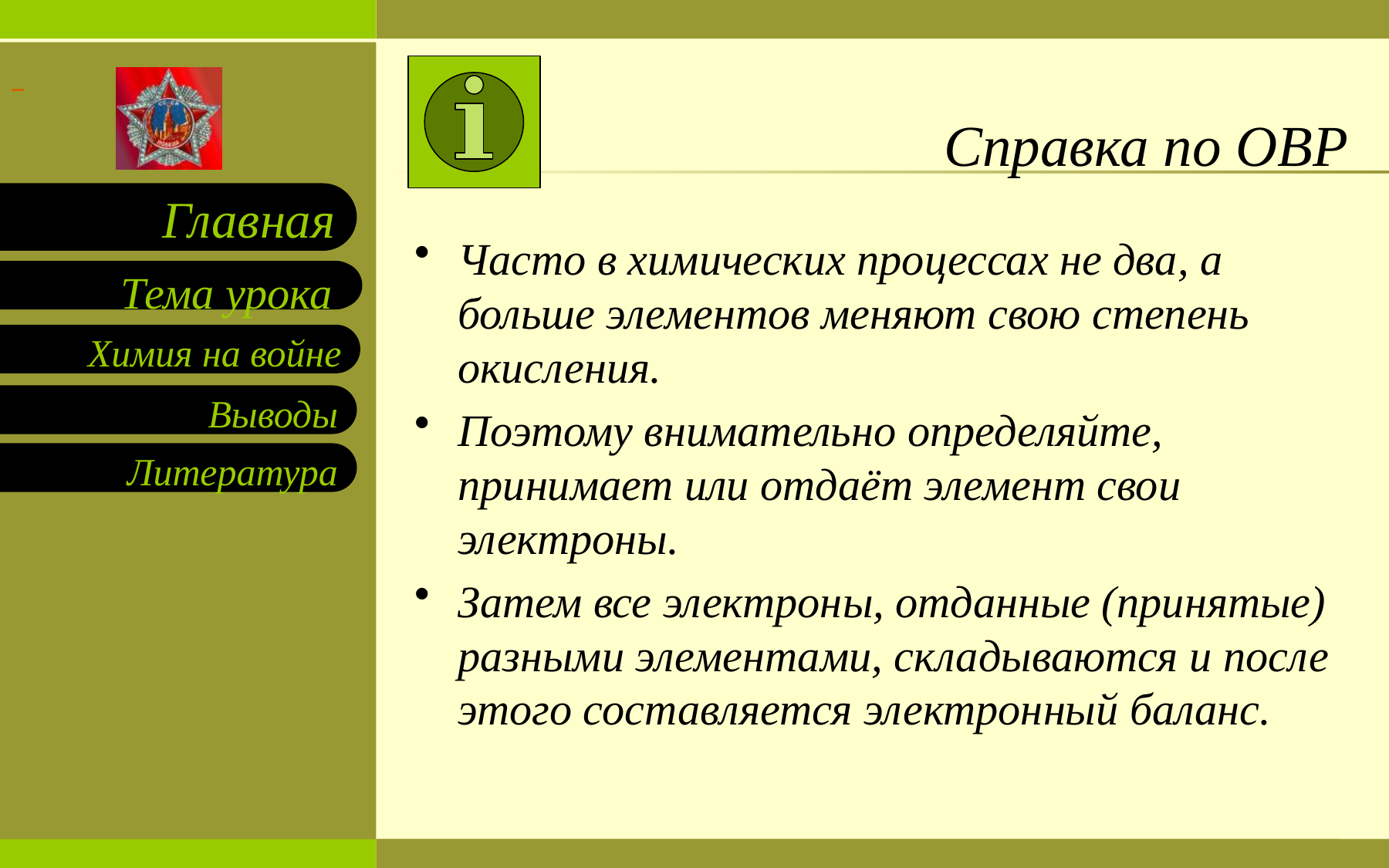

# Справка по ОВР
Часто в химических процессах не два, а больше элементов меняют свою степень окисления.
Поэтому внимательно определяйте, принимает или отдаёт элемент свои электроны.
Затем все электроны, отданные (принятые) разными элементами, складываются и после этого составляется электронный баланс.
Тема урока